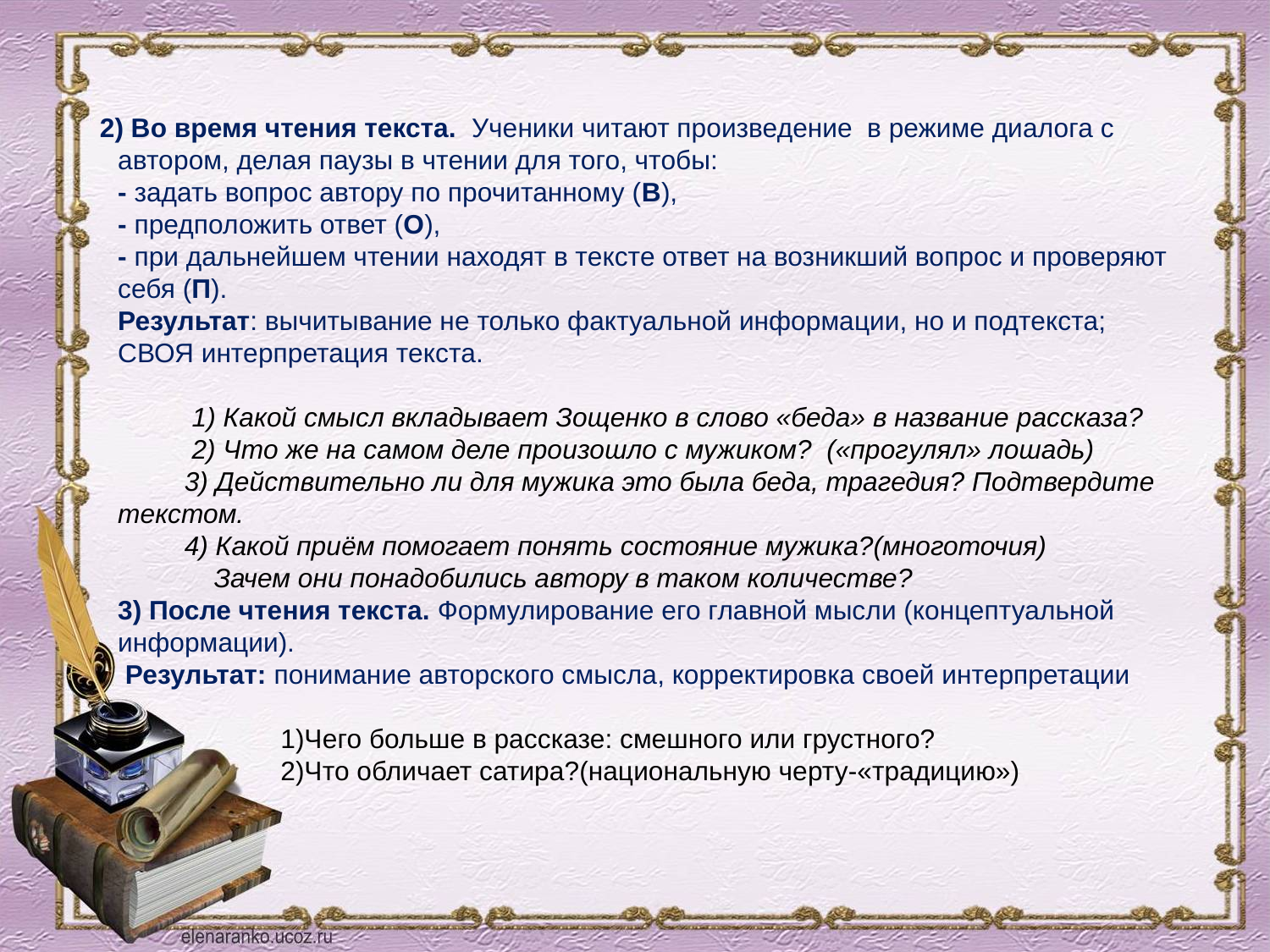

# 2) Во время чтения текста.  Ученики читают произведение  в режиме диалога с автором, делая паузы в чтении для того, чтобы: - задать вопрос автору по прочитанному (В), - предположить ответ (О), - при дальнейшем чтении находят в тексте ответ на возникший вопрос и проверяют себя (П). Результат: вычитывание не только фактуальной информации, но и подтекста; СВОЯ интерпретация текста. 1) Какой смысл вкладывает Зощенко в слово «беда» в название рассказа? 2) Что же на самом деле произошло с мужиком?  («прогулял» лошадь) 3) Действительно ли для мужика это была беда, трагедия? Подтвердите текстом. 4) Какой приём помогает понять состояние мужика?(многоточия) Зачем они понадобились автору в таком количестве? 3) После чтения текста. Формулирование его главной мысли (концептуальной информации). Результат: понимание авторского смысла, корректировка своей интерпретации 1)Чего больше в рассказе: смешного или грустного? 2)Что обличает сатира?(национальную черту-«традицию»)